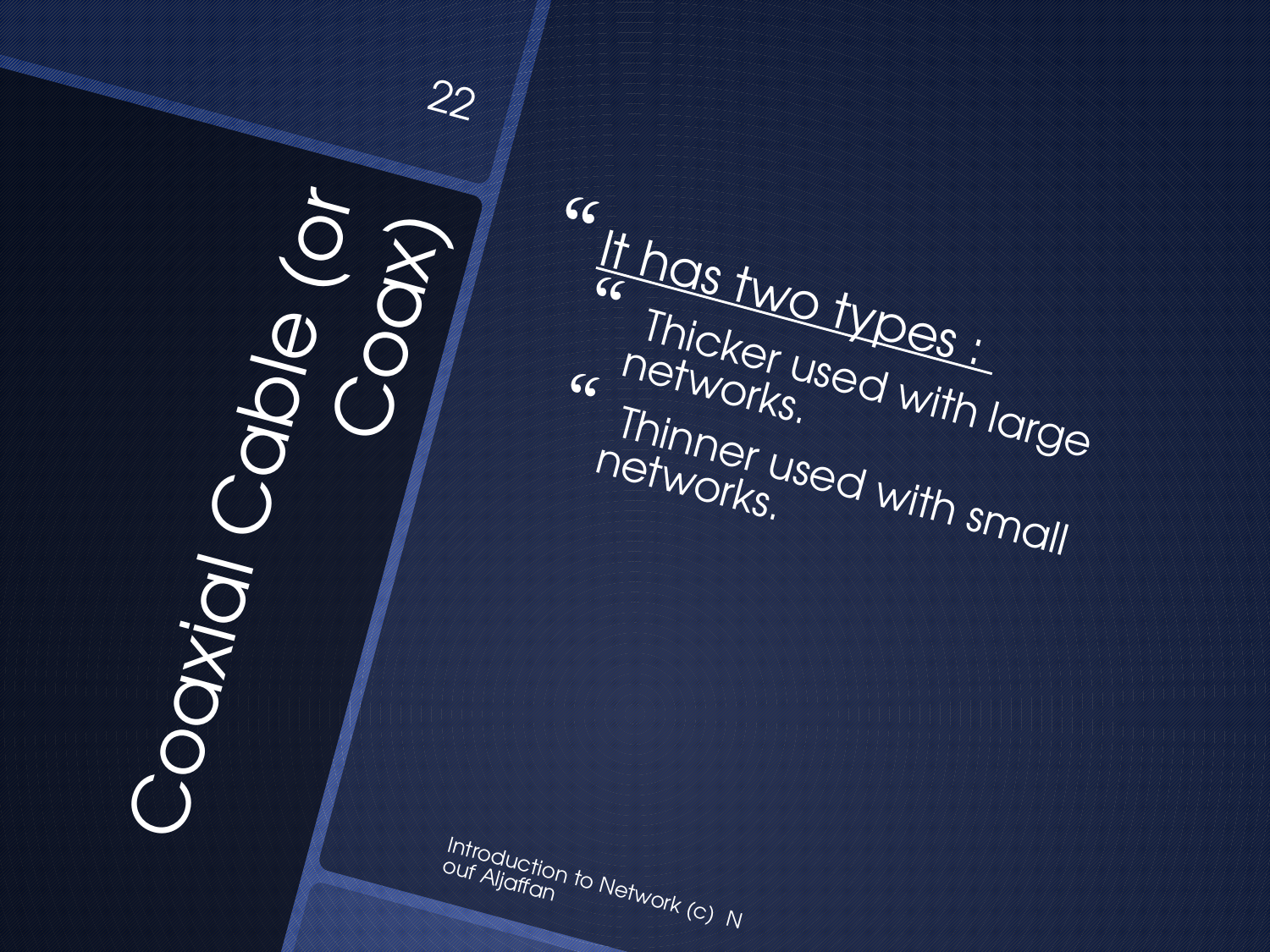

22
It has two types :
 Thicker used with large networks.
 Thinner used with small networks.

# Coaxial Cable (or Coax)
Introduction to Network (c)  Nouf Aljaffan